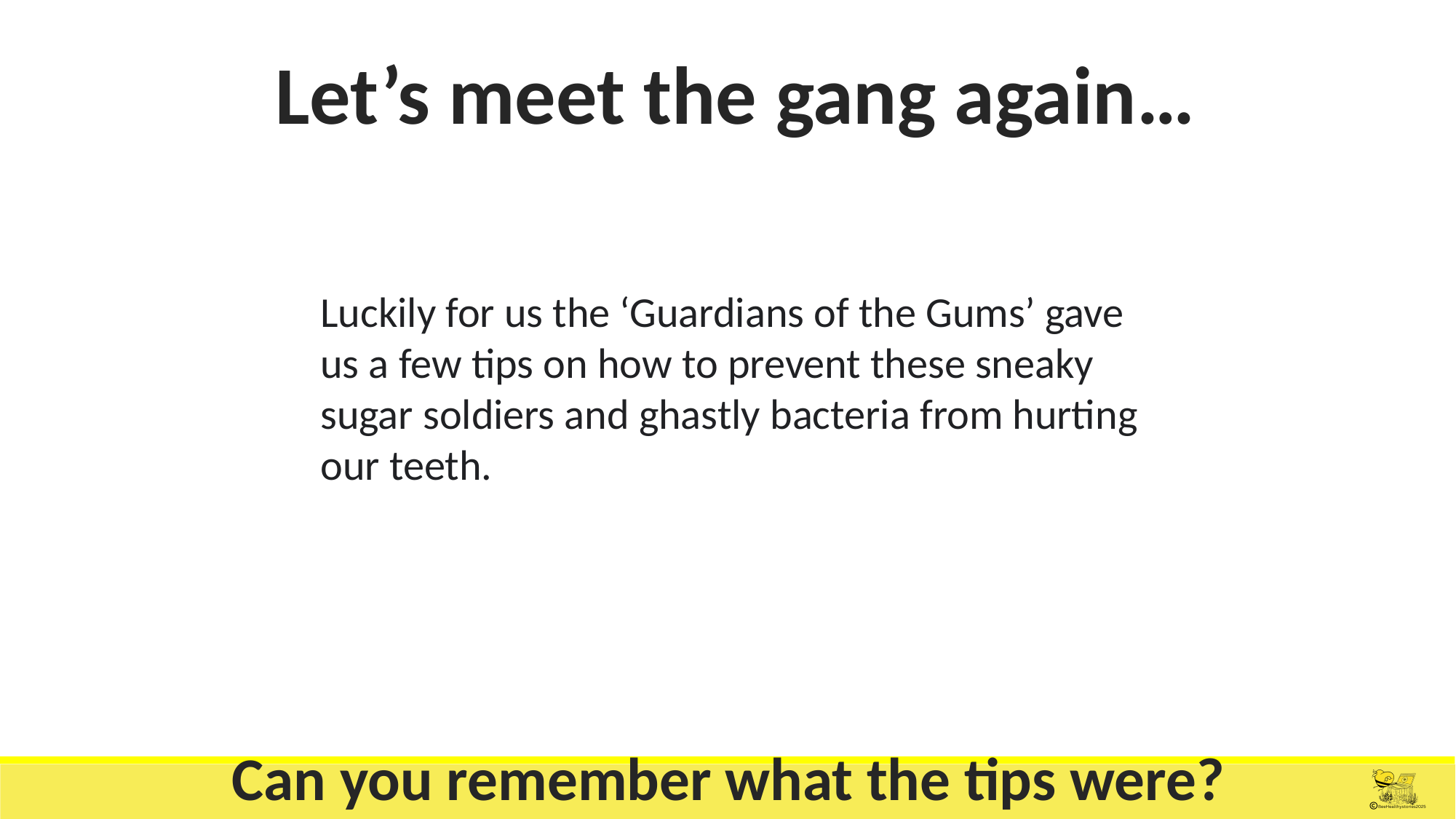

Let’s meet the gang again…
Luckily for us the ‘Guardians of the Gums’ gave us a few tips on how to prevent these sneaky sugar soldiers and ghastly bacteria from hurting our teeth.
Can you remember what the tips were?